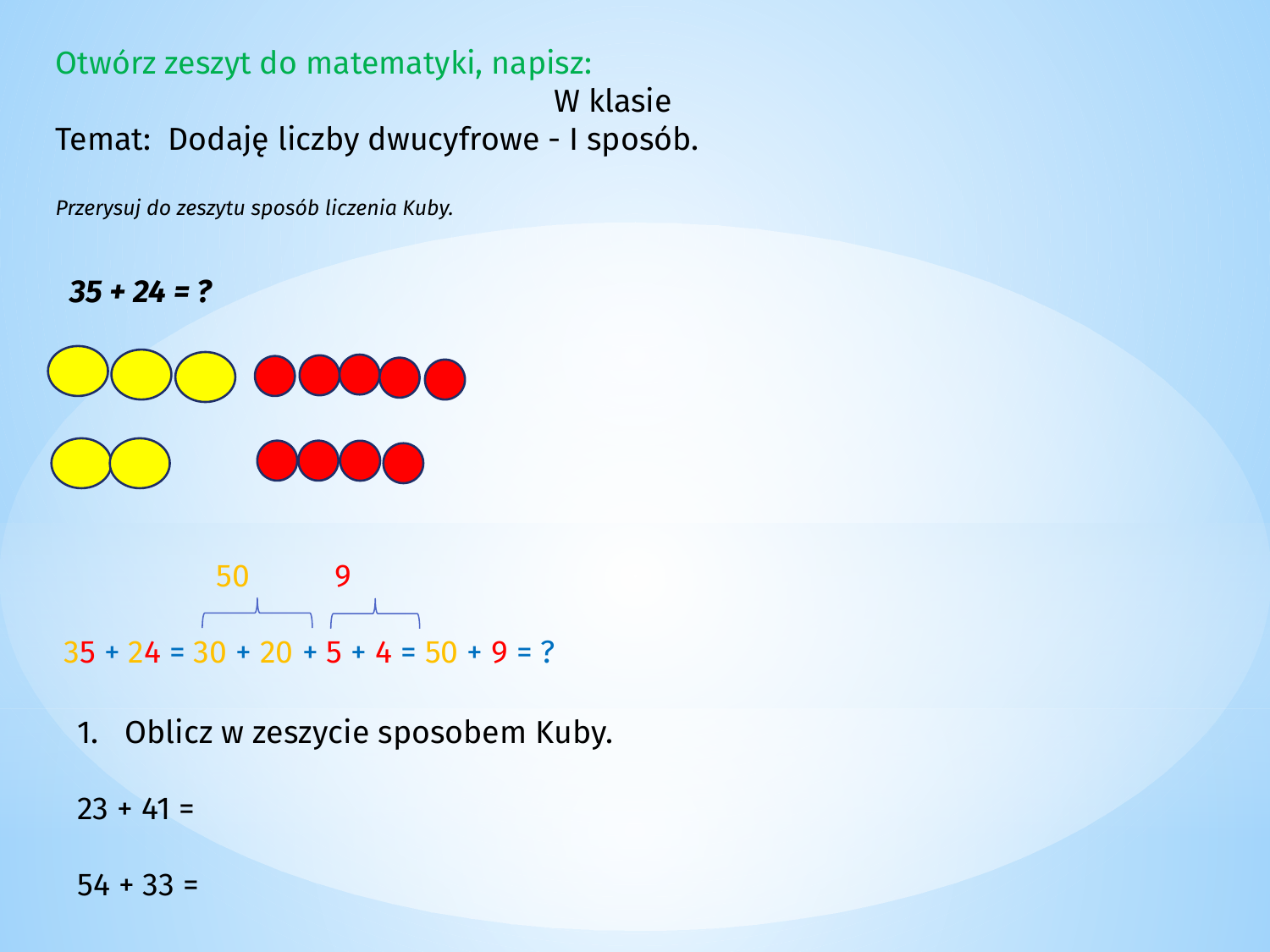

Otwórz zeszyt do matematyki, napisz:
W klasie
Temat:  Dodaję liczby dwucyfrowe - I sposób.

Przerysuj do zeszytu sposób liczenia Kuby.

  35 + 24 = ?

                  50          9

35 + 24 = 30 + 20 + 5 + 4 = 50 + 9 = ?

Oblicz w zeszycie sposobem Kuby.

23 + 41 =

54 + 33 =